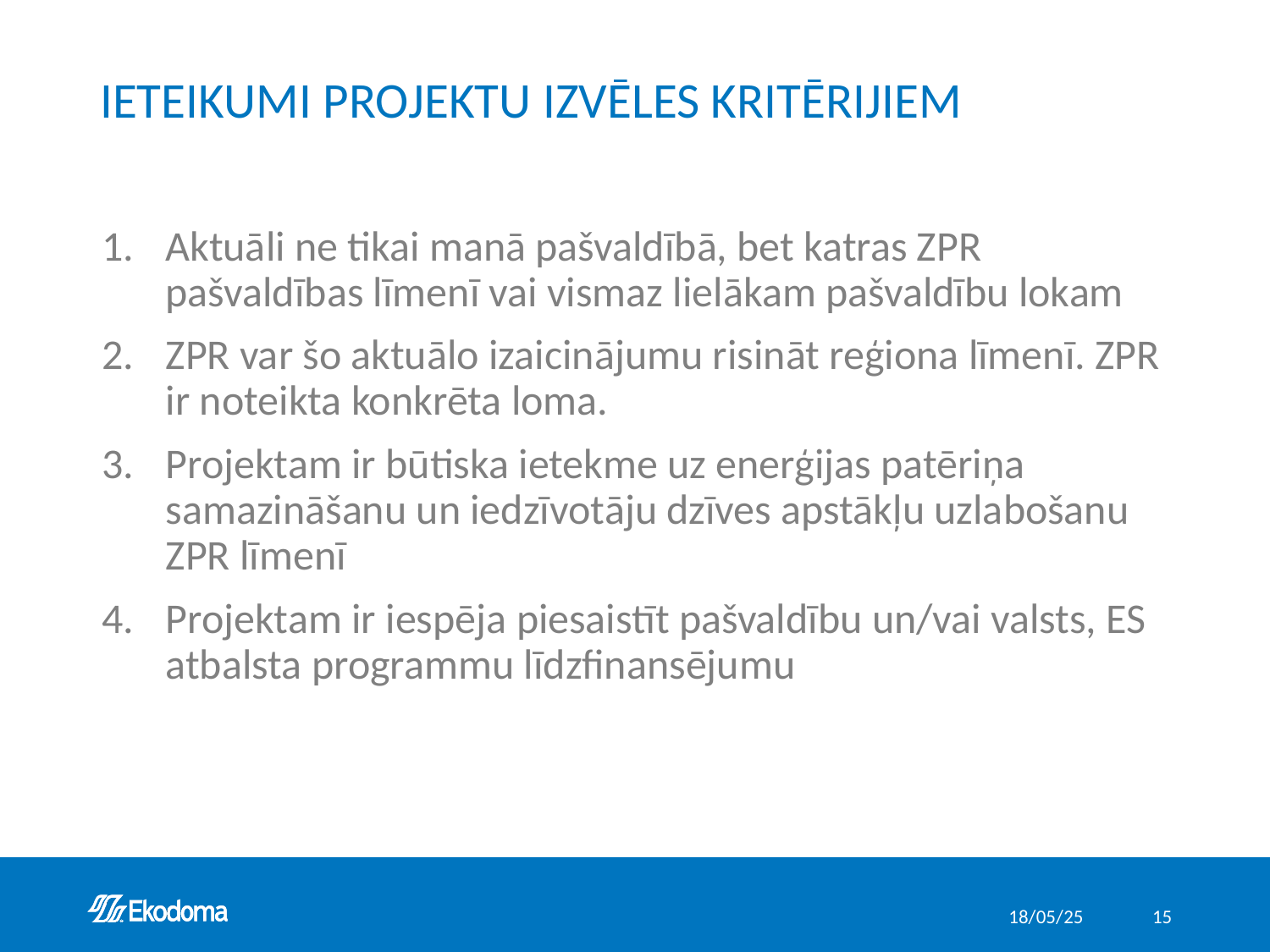

# Ieteikumi Projektu izvēles kritērijiem
Aktuāli ne tikai manā pašvaldībā, bet katras ZPR pašvaldības līmenī vai vismaz lielākam pašvaldību lokam
ZPR var šo aktuālo izaicinājumu risināt reģiona līmenī. ZPR ir noteikta konkrēta loma.
Projektam ir būtiska ietekme uz enerģijas patēriņa samazināšanu un iedzīvotāju dzīves apstākļu uzlabošanu ZPR līmenī
Projektam ir iespēja piesaistīt pašvaldību un/vai valsts, ES atbalsta programmu līdzfinansējumu

18/05/25
15